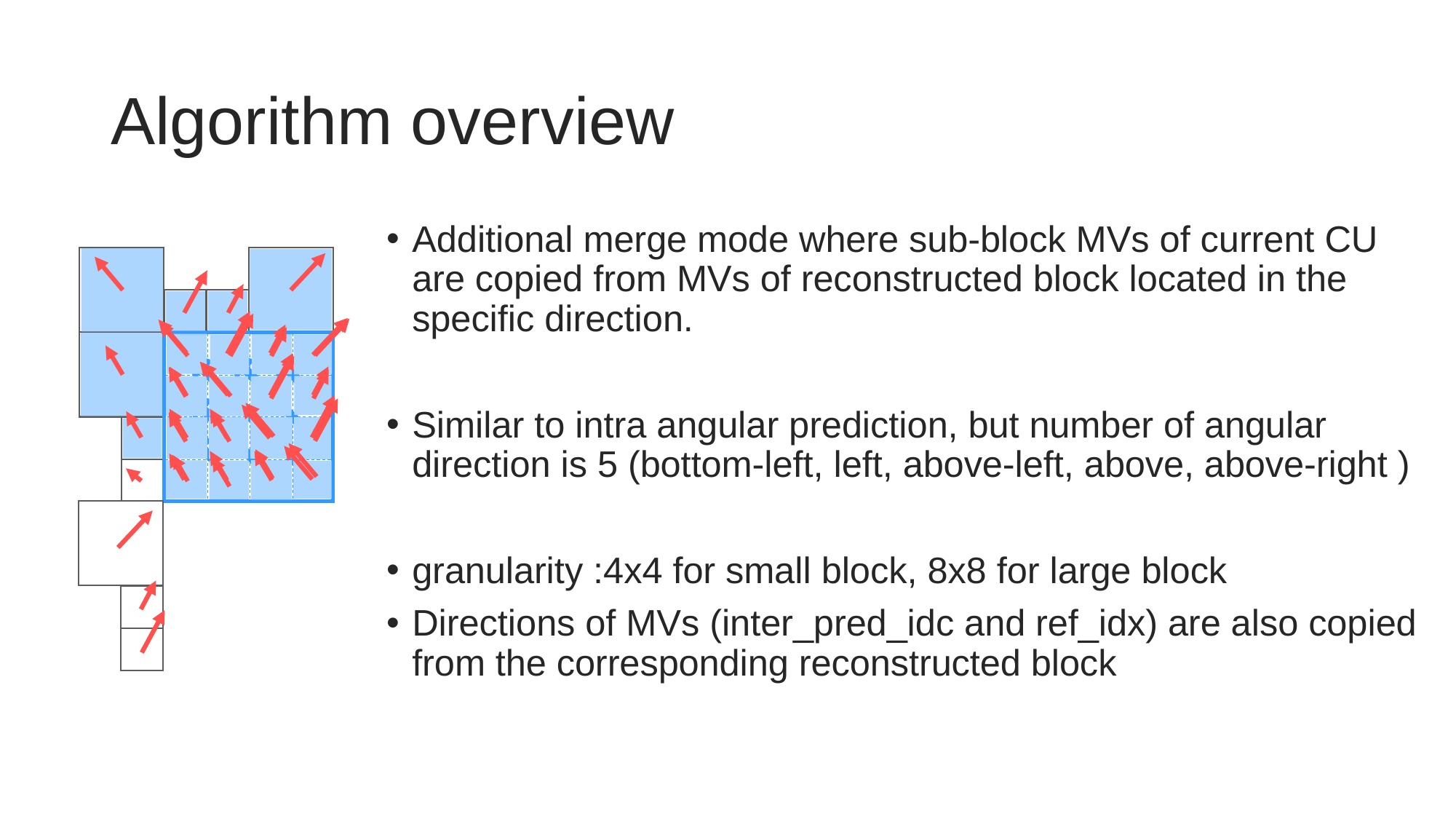

# Algorithm overview
Additional merge mode where sub-block MVs of current CU are copied from MVs of reconstructed block located in the specific direction.

Similar to intra angular prediction, but number of angular direction is 5 (bottom-left, left, above-left, above, above-right )

granularity :4x4 for small block, 8x8 for large block
Directions of MVs (inter_pred_idc and ref_idx) are also copied from the corresponding reconstructed block